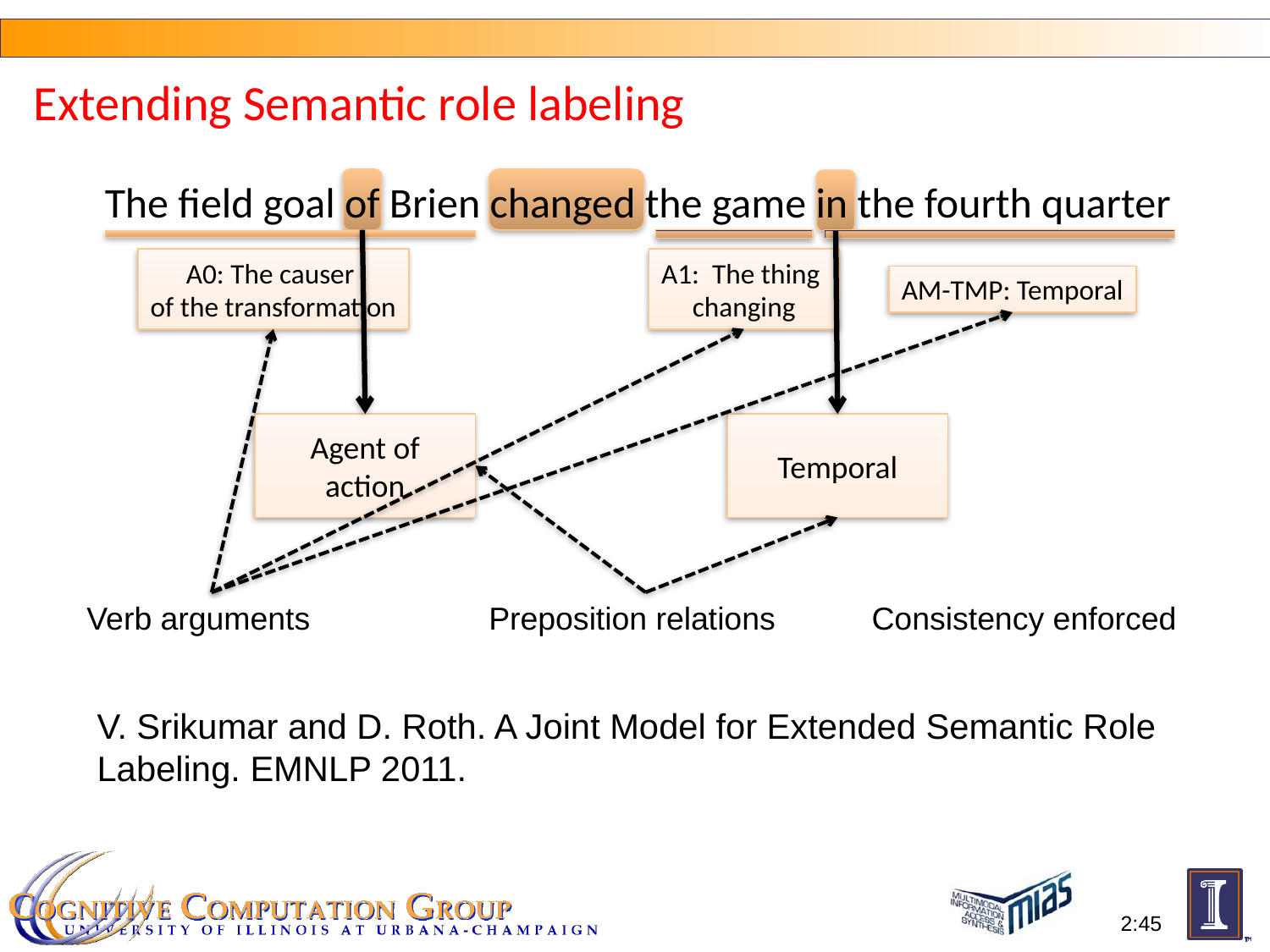

# Extending Semantic role labeling
   The field goal of Brien changed the game in the fourth quarter

A0: The causer
of the transformation
A1:  The thing
changing
AM-TMP: Temporal
Agent of action
Temporal
Verb arguments
Preposition relations
Consistency enforced
V. Srikumar and D. Roth. A Joint Model for Extended Semantic Role Labeling. EMNLP 2011.
2:45